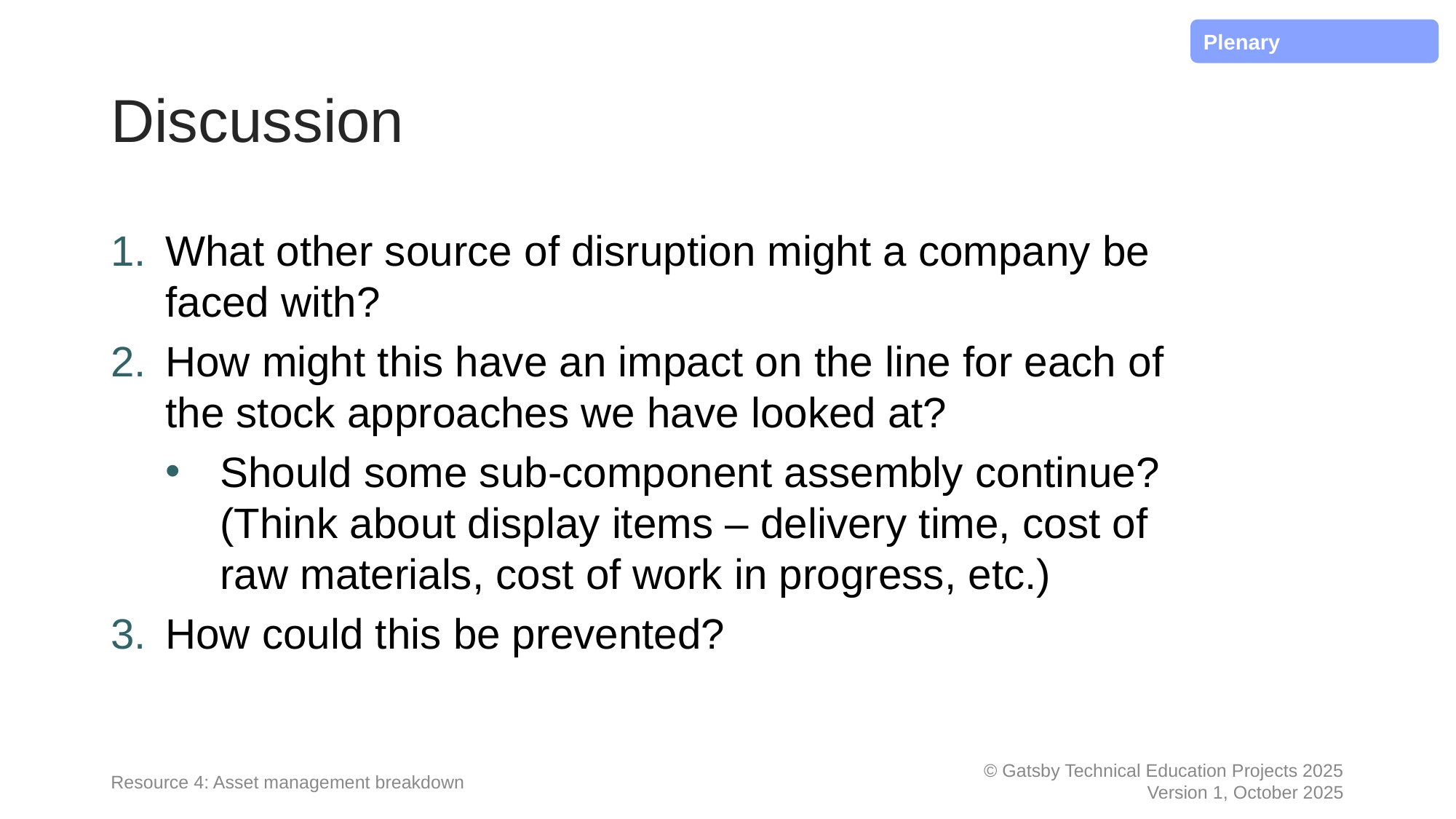

Plenary
# Discussion
What other source of disruption might a company be faced with?
How might this have an impact on the line for each of the stock approaches we have looked at?
Should some sub-component assembly continue? (Think about display items – delivery time, cost of raw materials, cost of work in progress, etc.)
How could this be prevented?
Resource 4: Asset management breakdown